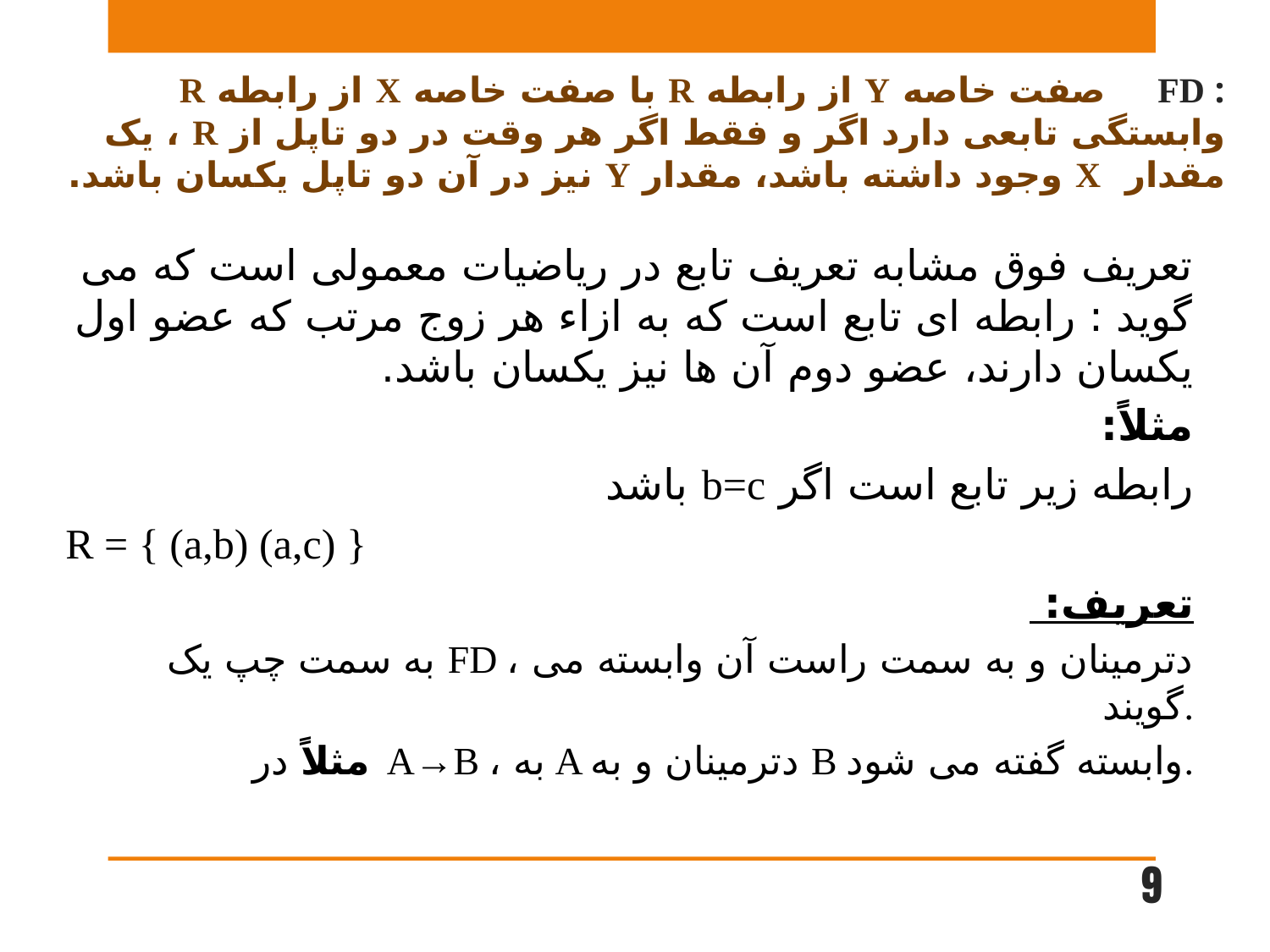

# : FD     صفت خاصه Y از رابطه R با صفت خاصه X از رابطه R وابستگی تابعی دارد اگر و فقط اگر هر وقت در دو تاپل از R ، یک مقدار  X وجود داشته باشد، مقدار Y نیز در آن دو تاپل یکسان باشد.
تعریف فوق مشابه تعریف تابع در ریاضیات معمولی است که می گوید : رابطه ای تابع است که به ازاء هر زوج مرتب که عضو اول یکسان دارند، عضو دوم آن ها نیز یکسان باشد.
مثلاً:
رابطه زیر تابع است اگر b=c باشد
R = { (a,b) (a,c) }
تعریف:
به سمت چپ یک FD ، دترمینان و به سمت راست آن وابسته می گویند.
مثلاً در A→B ، به A دترمینان و به B وابسته گفته می شود.

9